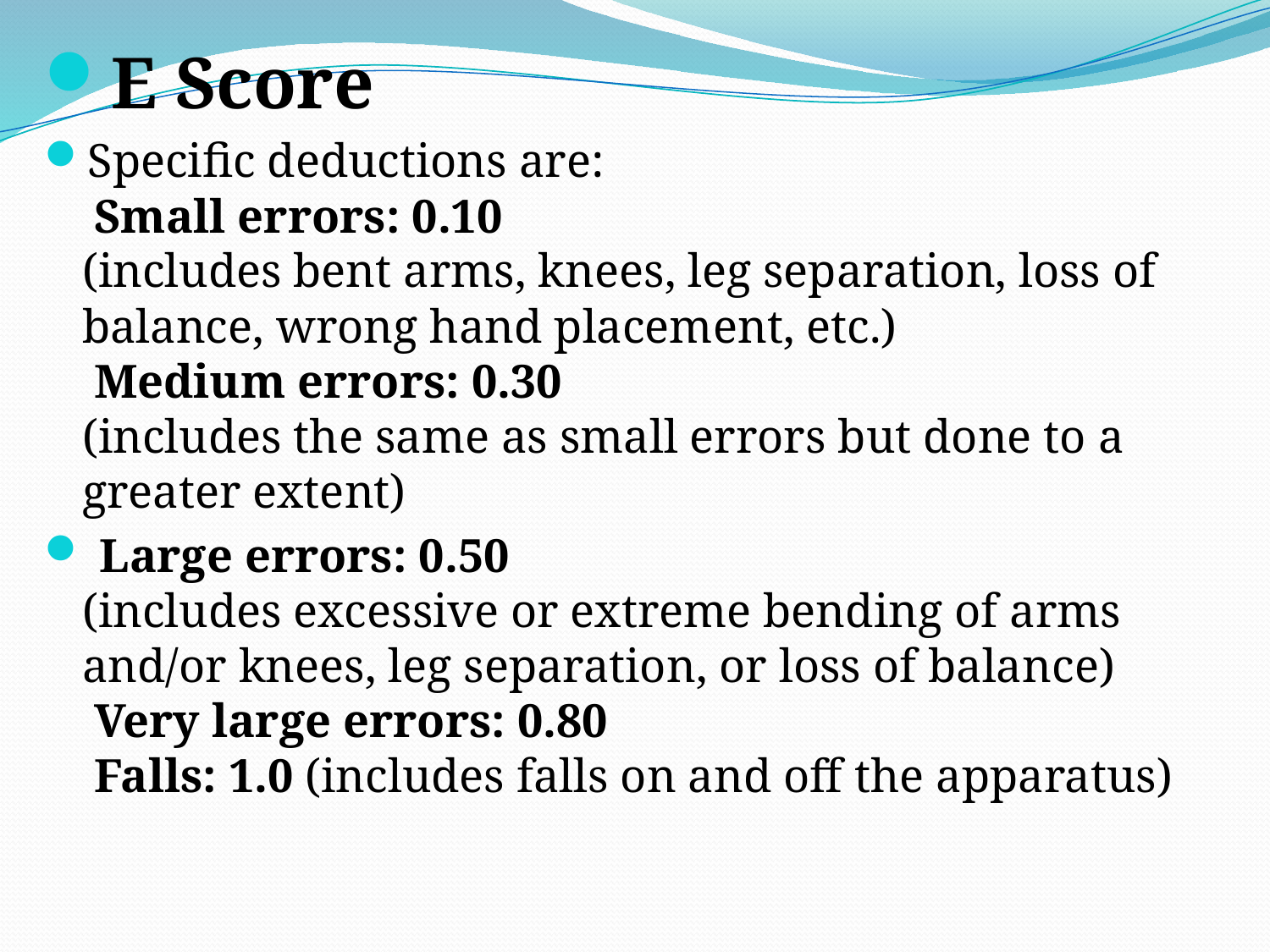

E Score
Specific deductions are:
 Small errors: 0.10
(includes bent arms, knees, leg separation, loss of balance, wrong hand placement, etc.)
 Medium errors: 0.30
(includes the same as small errors but done to a greater extent)
 Large errors: 0.50
(includes excessive or extreme bending of arms and/or knees, leg separation, or loss of balance)
 Very large errors: 0.80
 Falls: 1.0 (includes falls on and off the apparatus)